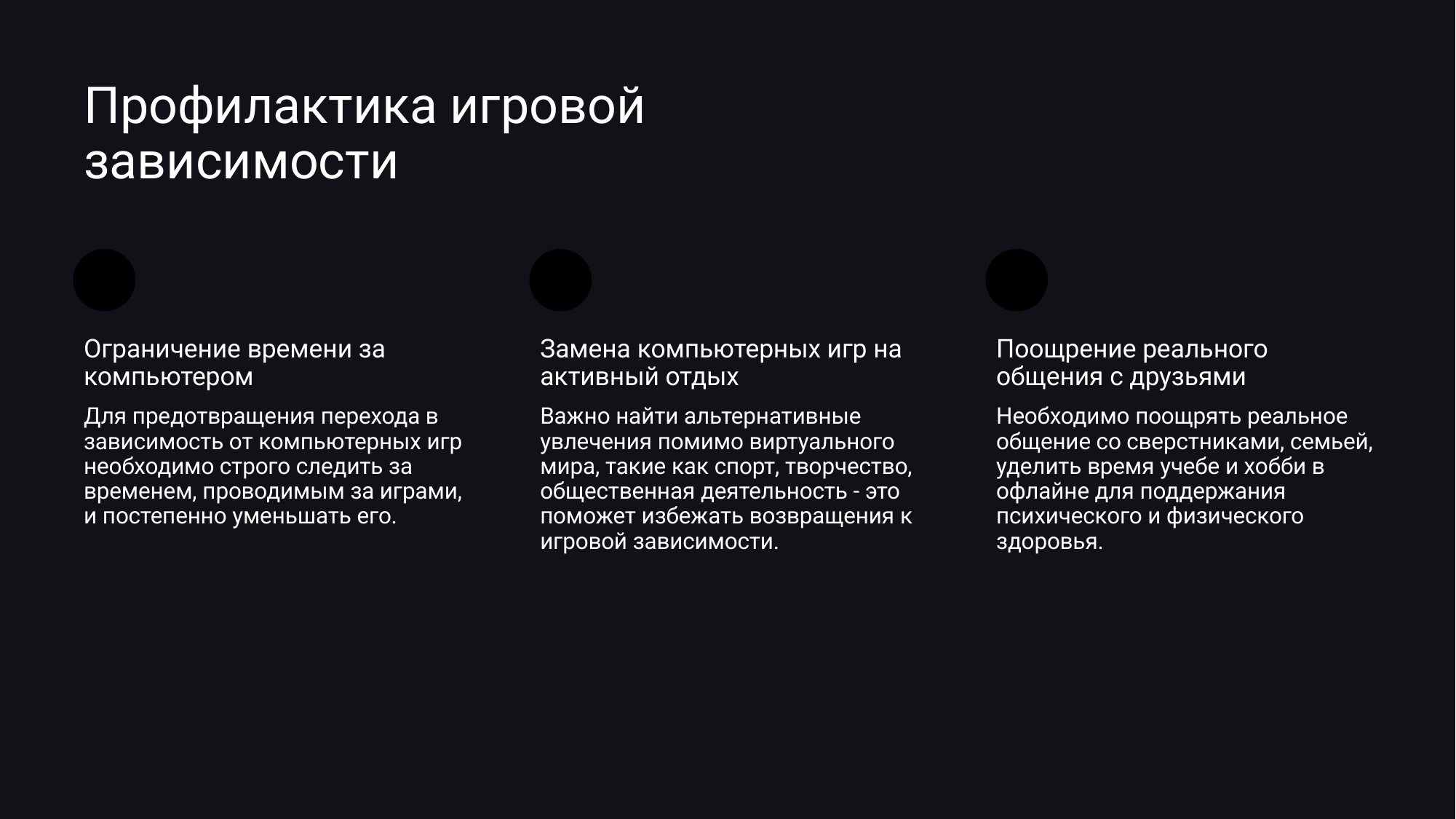

Профилактика игровой зависимости

Ограничение времени за компьютером
Замена компьютерных игр на активный отдых
Поощрение реального общения с друзьями
Для предотвращения перехода в зависимость от компьютерных игр необходимо строго следить за временем, проводимым за играми, и постепенно уменьшать его.
Важно найти альтернативные увлечения помимо виртуального мира, такие как спорт, творчество, общественная деятельность - это поможет избежать возвращения к игровой зависимости.
Необходимо поощрять реальное общение со сверстниками, семьей, уделить время учебе и хобби в офлайне для поддержания психического и физического здоровья.